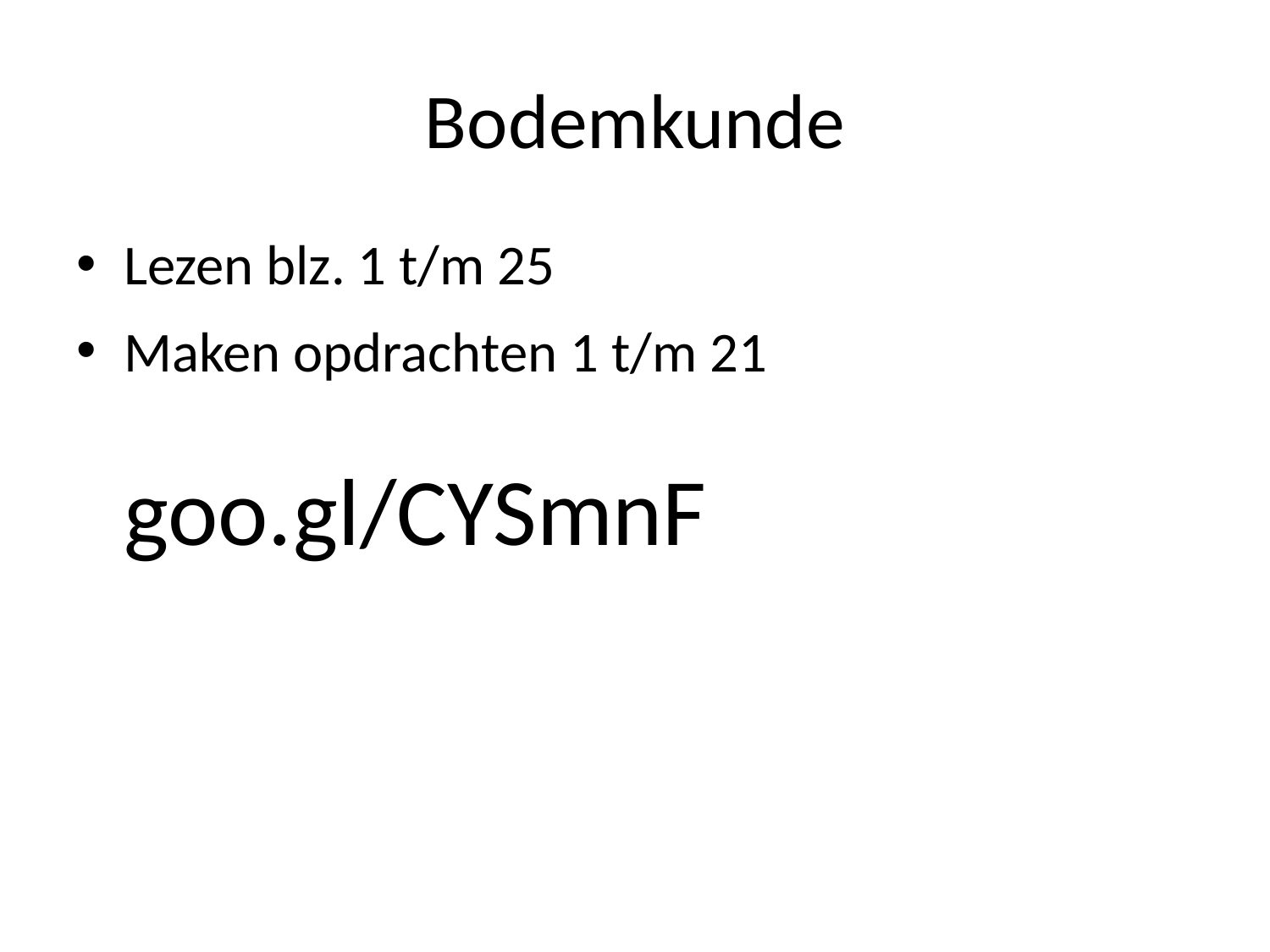

# Bodemkunde
Lezen blz. 1 t/m 25
Maken opdrachten 1 t/m 21
goo.gl/CYSmnF